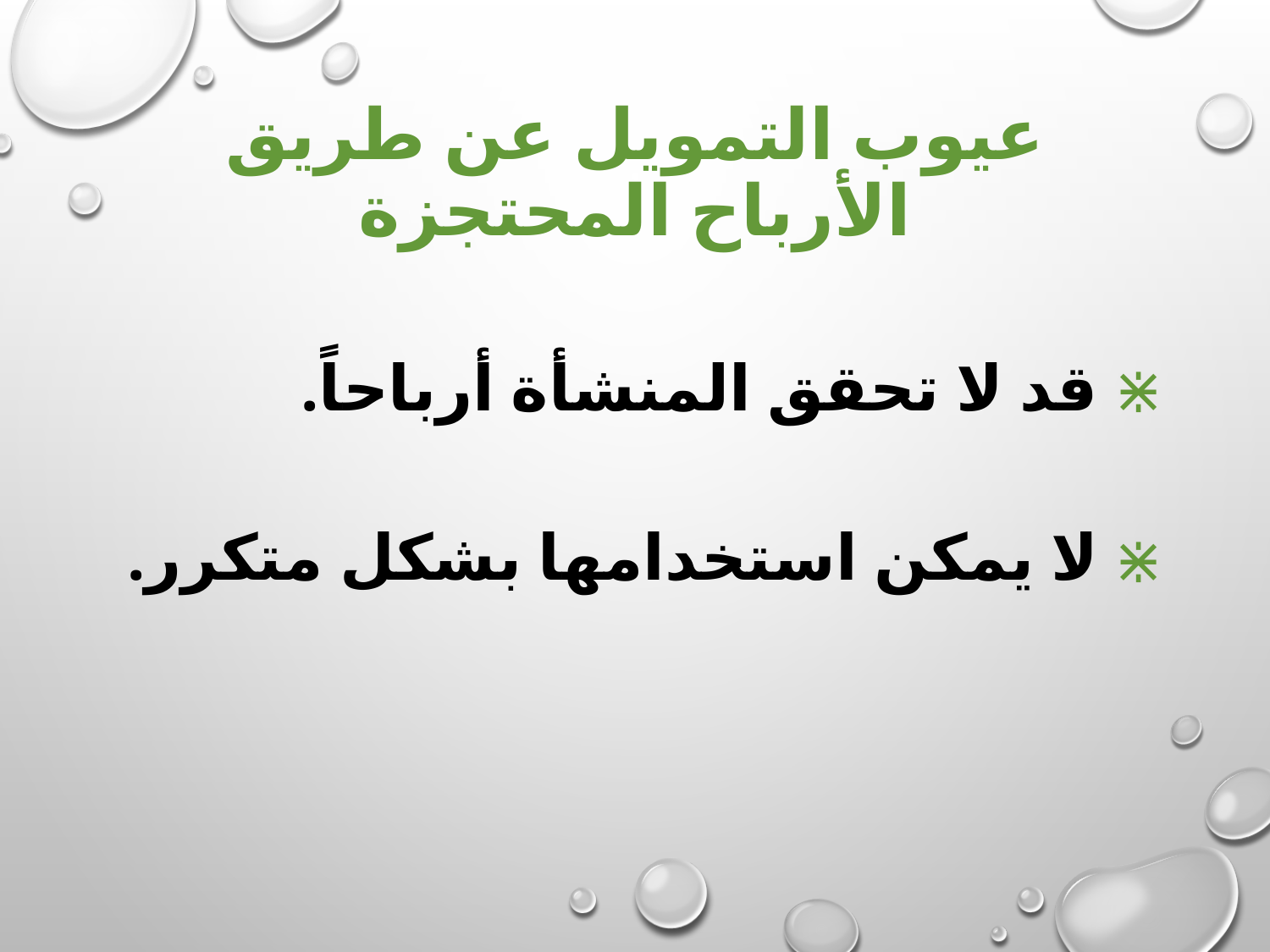

# عيوب التمويل عن طريق الأرباح المحتجزة
 قد لا تحقق المنشأة أرباحاً.
 لا يمكن استخدامها بشكل متكرر.